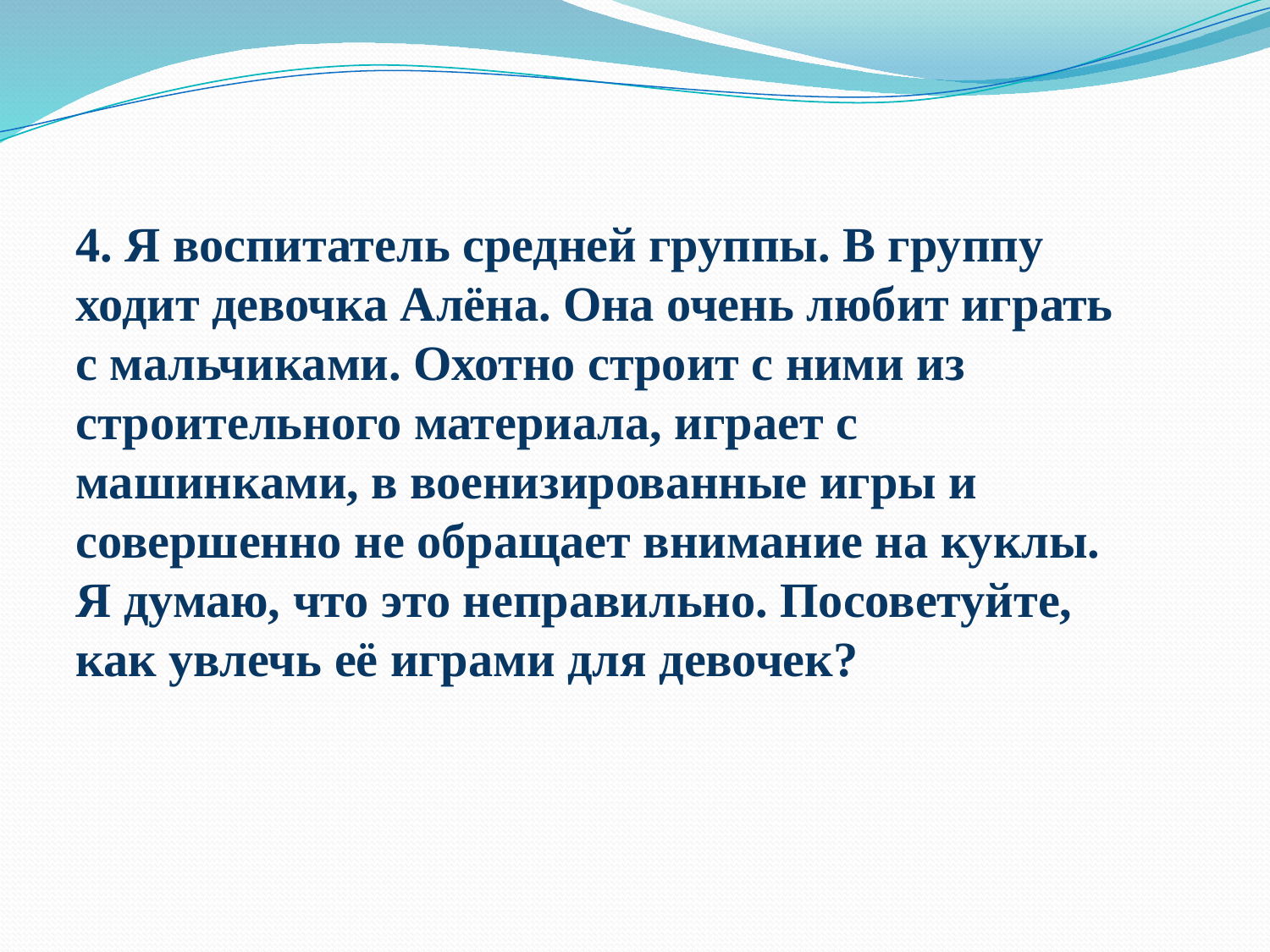

4. Я воспитатель средней группы. В группу ходит девочка Алёна. Она очень любит играть с мальчиками. Охотно строит с ними из строительного материала, играет с машинками, в военизированные игры и совершенно не обращает внимание на куклы. Я думаю, что это неправильно. Посоветуйте, как увлечь её играми для девочек?